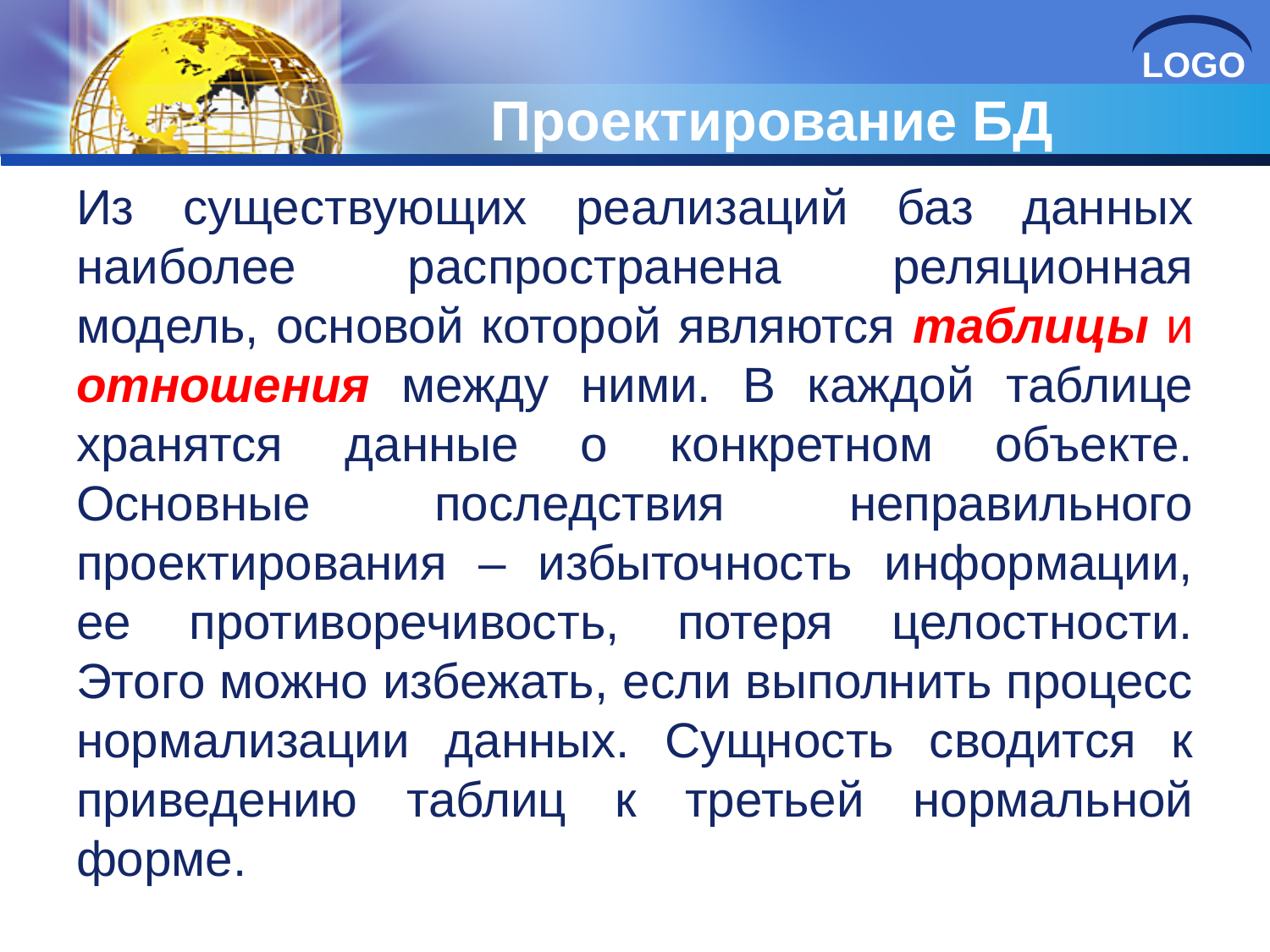

# Проектирование БД
Из существующих реализаций баз данных наиболее распространена реляционная модель, основой которой являются таблицы и отношения между ними. В каждой таблице хранятся данные о конкретном объекте. Основные последствия неправильного проектирования – избыточность информации, ее противоречивость, потеря целостности. Этого можно избежать, если выполнить процесс нормализации данных. Сущность сводится к приведению таблиц к третьей нормальной форме.